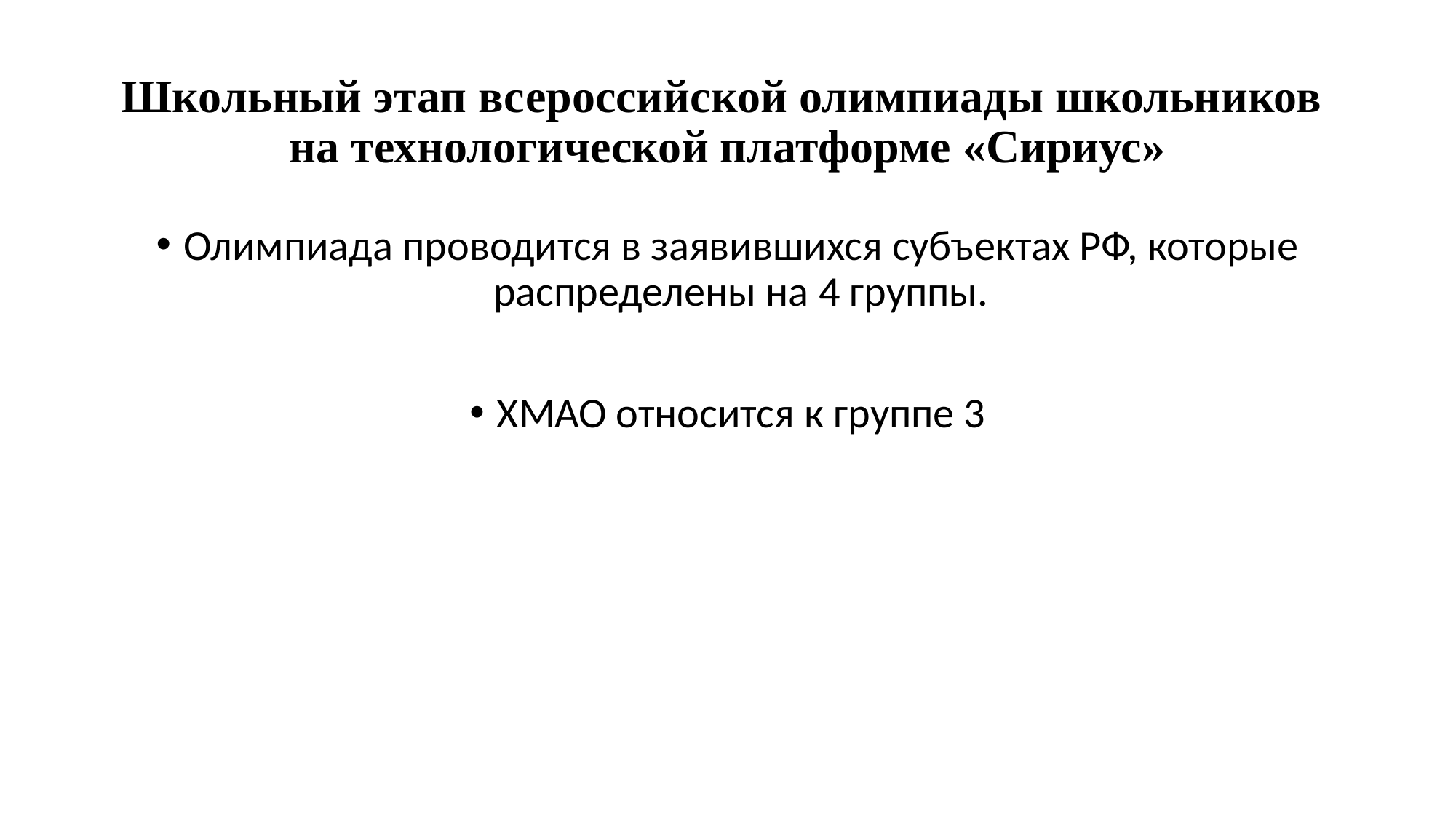

# Школьный этап всероссийской олимпиады школьников на технологической платформе «Сириус»
Олимпиада проводится в заявившихся субъектах РФ, которые распределены на 4 группы.

ХМАО относится к группе 3